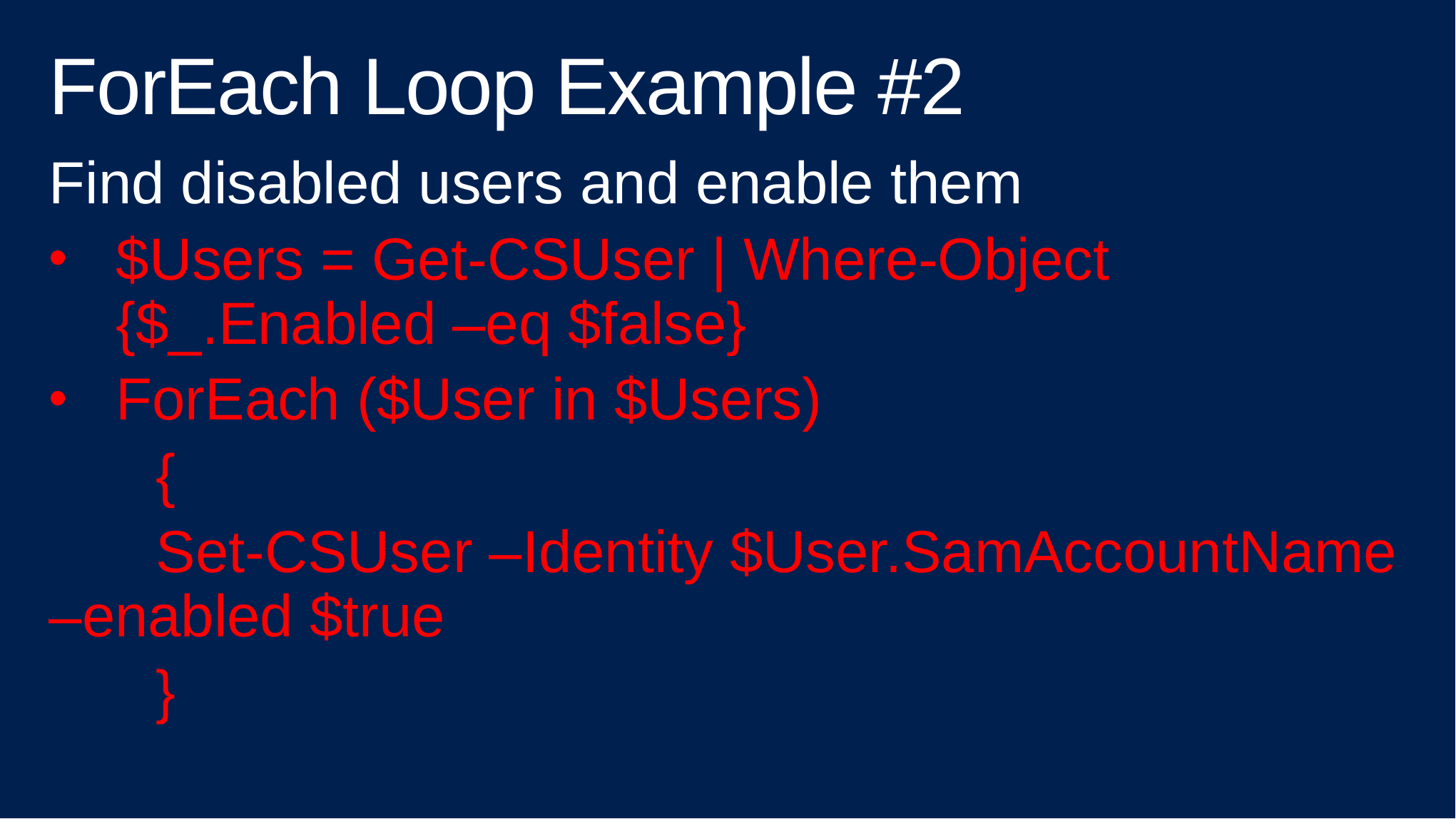

# ForEach Loop Example #2
Find disabled users and enable them
$Users = Get-CSUser | Where-Object {$_.Enabled –eq $false}
ForEach ($User in $Users)
	{
	Set-CSUser –Identity $User.SamAccountName –enabled $true
	}